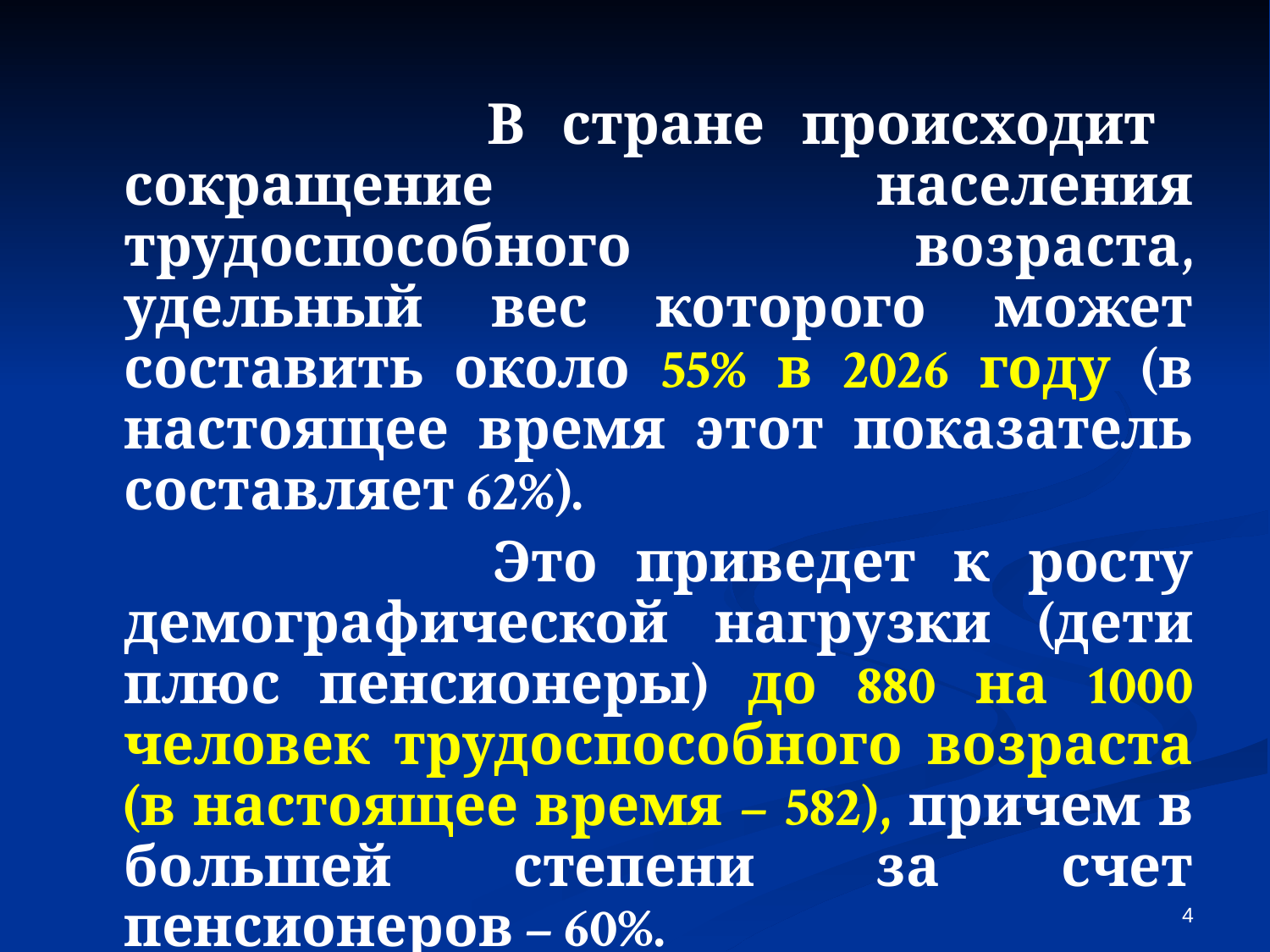

В стране происходит  сокращение населения трудоспособного возраста, удельный вес которого может составить около 55% в 2026 году (в настоящее время этот показатель составляет 62%).
           Это приведет к росту демографической нагрузки (дети плюс пенсионеры) до 880 на 1000 человек трудоспособного возраста (в настоящее время – 582), причем в большей степени за счет пенсионеров – 60%.
4